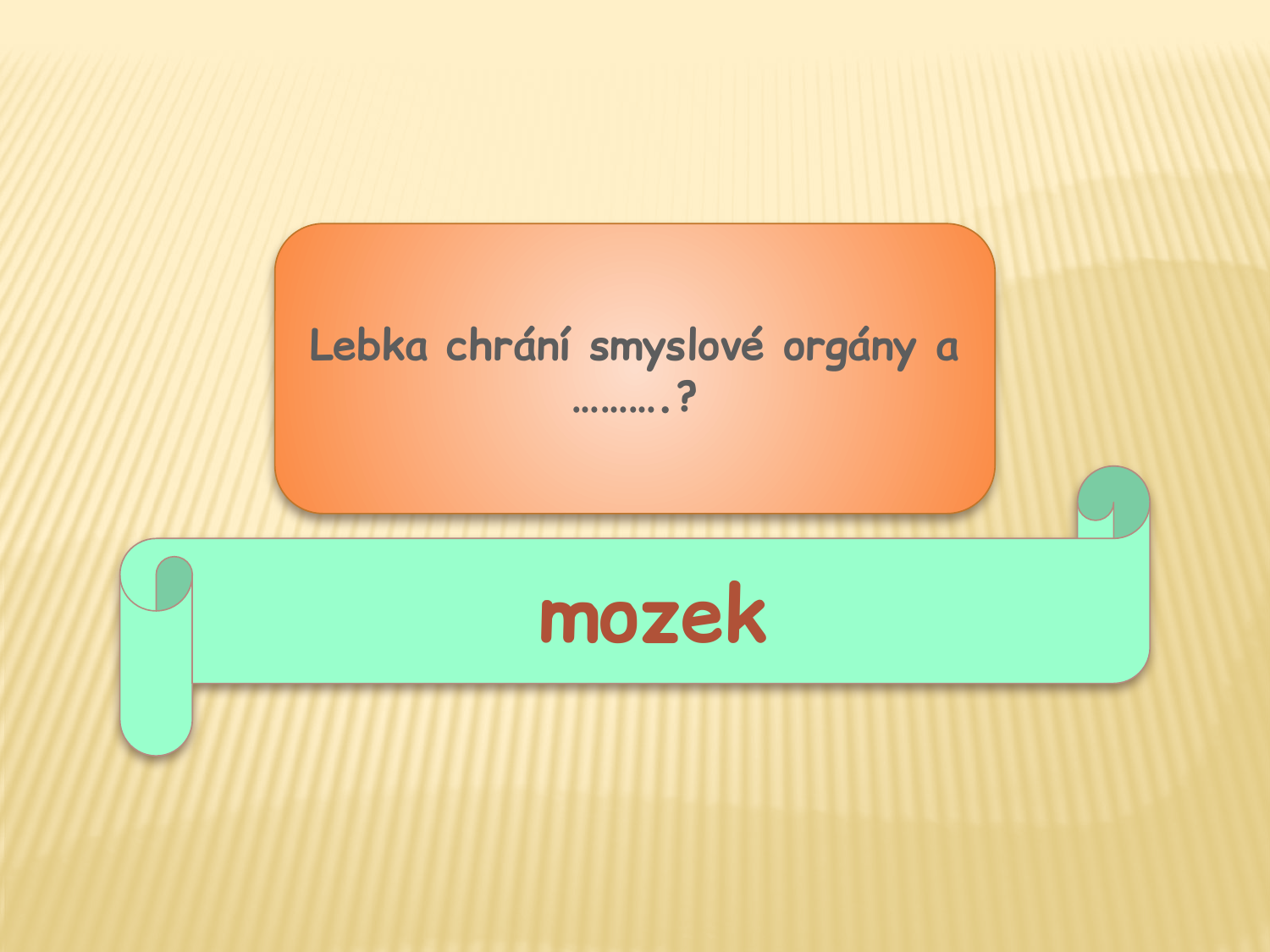

Lebka chrání smyslové orgány a ……….?
mozek